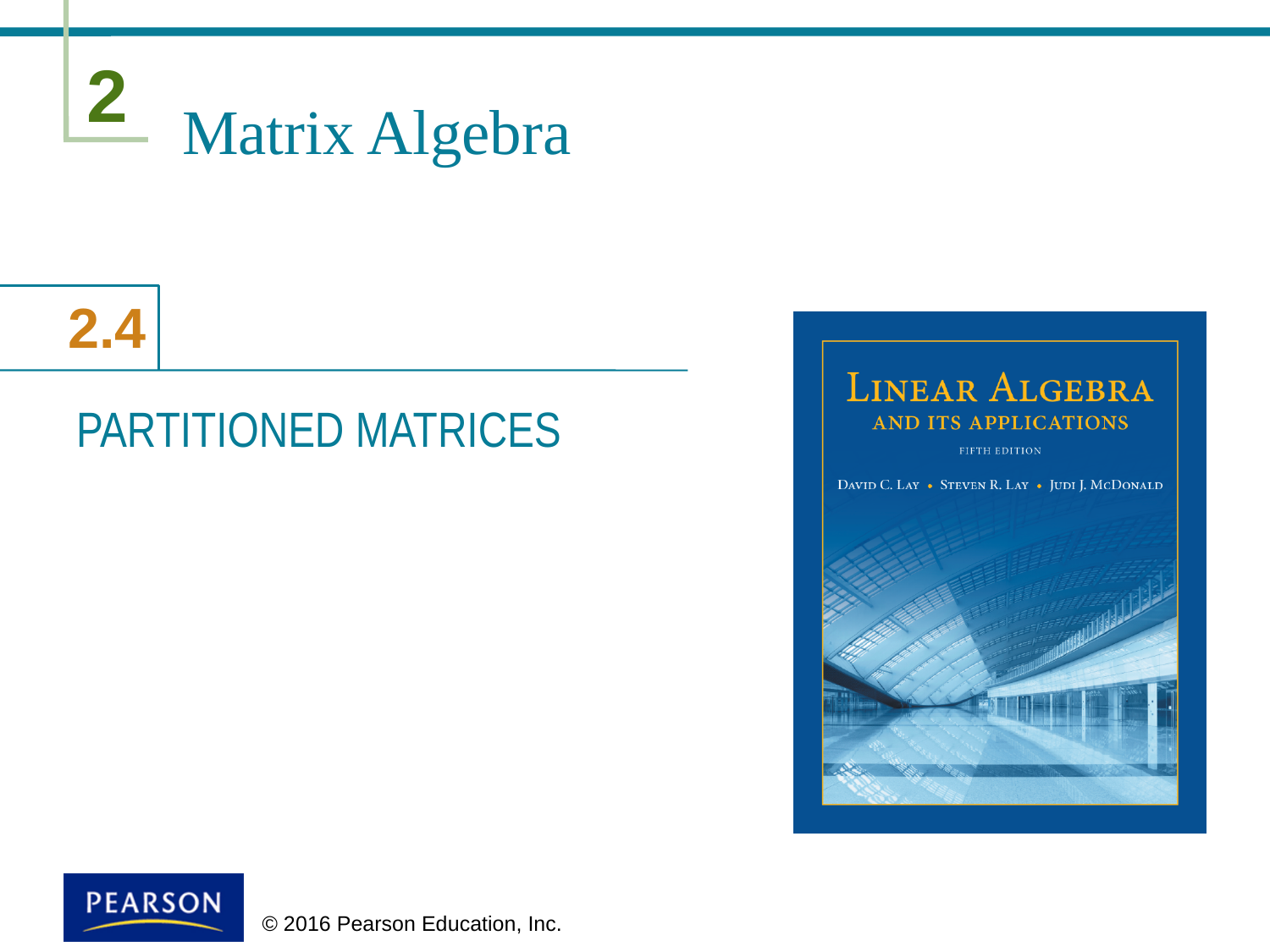

# Matrix Algebra
PARTITIONED MATRICES
 © 2016 Pearson Education, Inc.